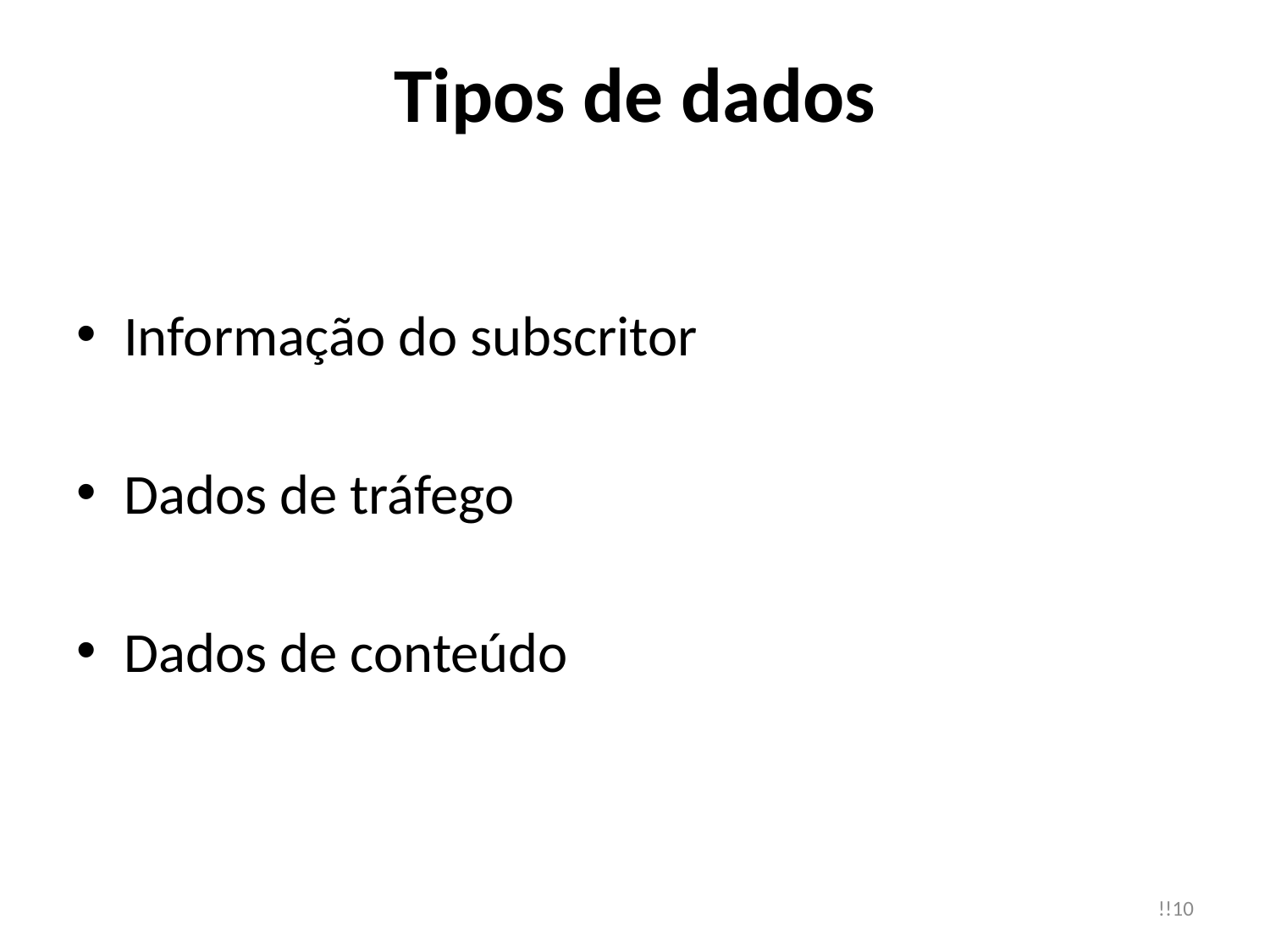

# Tipos de dados

Informação do subscritor

Dados de tráfego

Dados de conteúdo
!!10